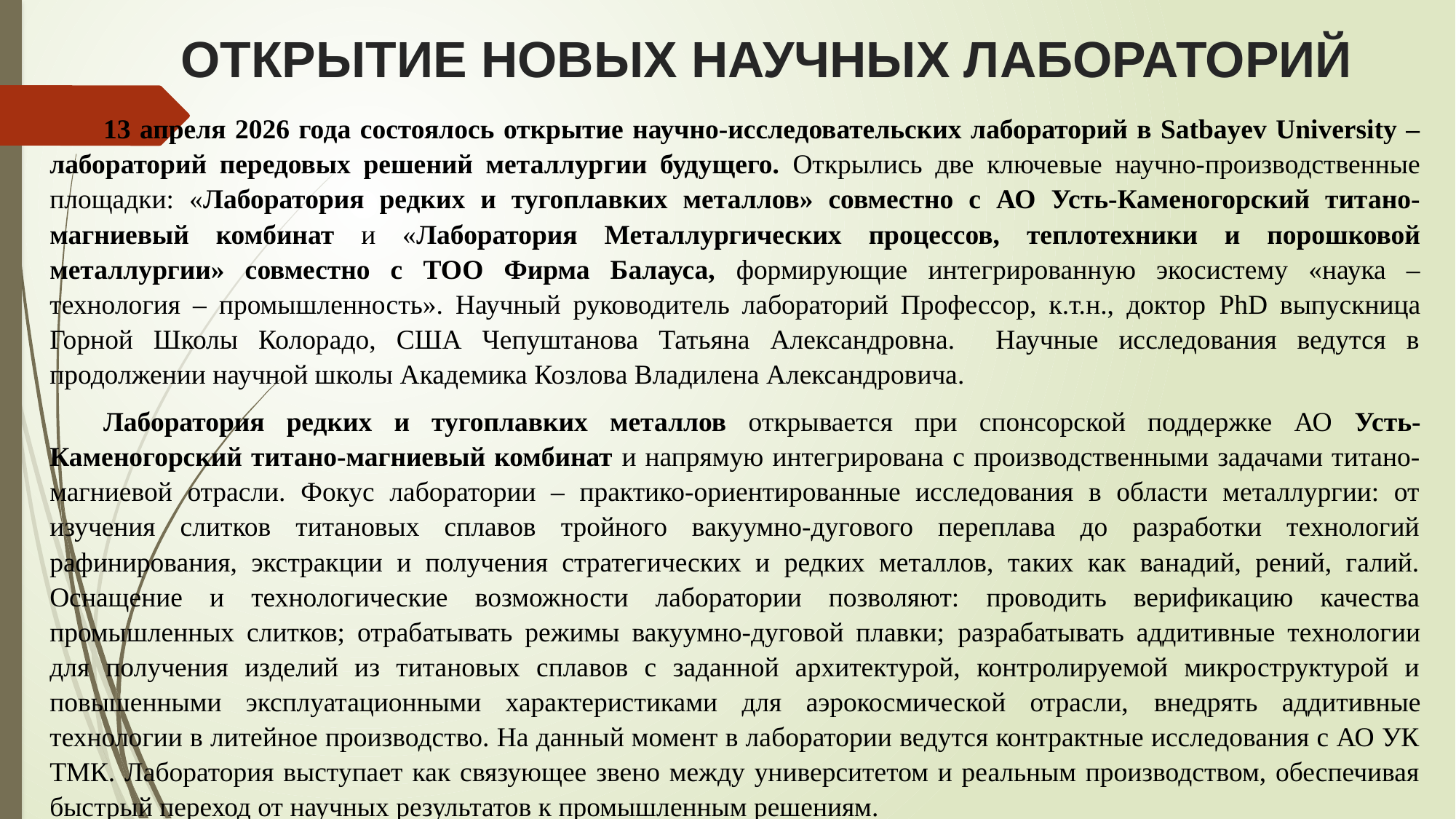

# ОТКРЫТИЕ НОВЫХ НАУЧНЫХ ЛАБОРАТОРИЙ
13 апреля 2026 года состоялось открытие научно-исследовательских лабораторий в Satbayev University – лабораторий передовых решений металлургии будущего. Открылись две ключевые научно-производственные площадки: «Лаборатория редких и тугоплавких металлов» совместно с АО Усть-Каменогорский титано-магниевый комбинат и «Лаборатория Металлургических процессов, теплотехники и порошковой металлургии» совместно с ТОО Фирма Балауса, формирующие интегрированную экосистему «наука – технология – промышленность». Научный руководитель лабораторий Профессор, к.т.н., доктор PhD выпускница Горной Школы Колорадо, США Чепуштанова Татьяна Александровна.  Научные исследования ведутся в продолжении научной школы Академика Козлова Владилена Александровича.
Лаборатория редких и тугоплавких металлов открывается при спонсорской поддержке АО Усть-Каменогорский титано-магниевый комбинат и напрямую интегрирована с производственными задачами титано-магниевой отрасли. Фокус лаборатории – практико-ориентированные исследования в области металлургии: от изучения слитков титановых сплавов тройного вакуумно-дугового переплава до разработки технологий рафинирования, экстракции и получения стратегических и редких металлов, таких как ванадий, рений, галий. Оснащение и технологические возможности лаборатории позволяют: проводить верификацию качества промышленных слитков; отрабатывать режимы вакуумно-дуговой плавки; разрабатывать аддитивные технологии для получения изделий из титановых сплавов с заданной архитектурой, контролируемой микроструктурой и повышенными эксплуатационными характеристиками для аэрокосмической отрасли, внедрять аддитивные технологии в литейное производство. На данный момент в лаборатории ведутся контрактные исследования с АО УК ТМК. Лаборатория выступает как связующее звено между университетом и реальным производством, обеспечивая быстрый переход от научных результатов к промышленным решениям.